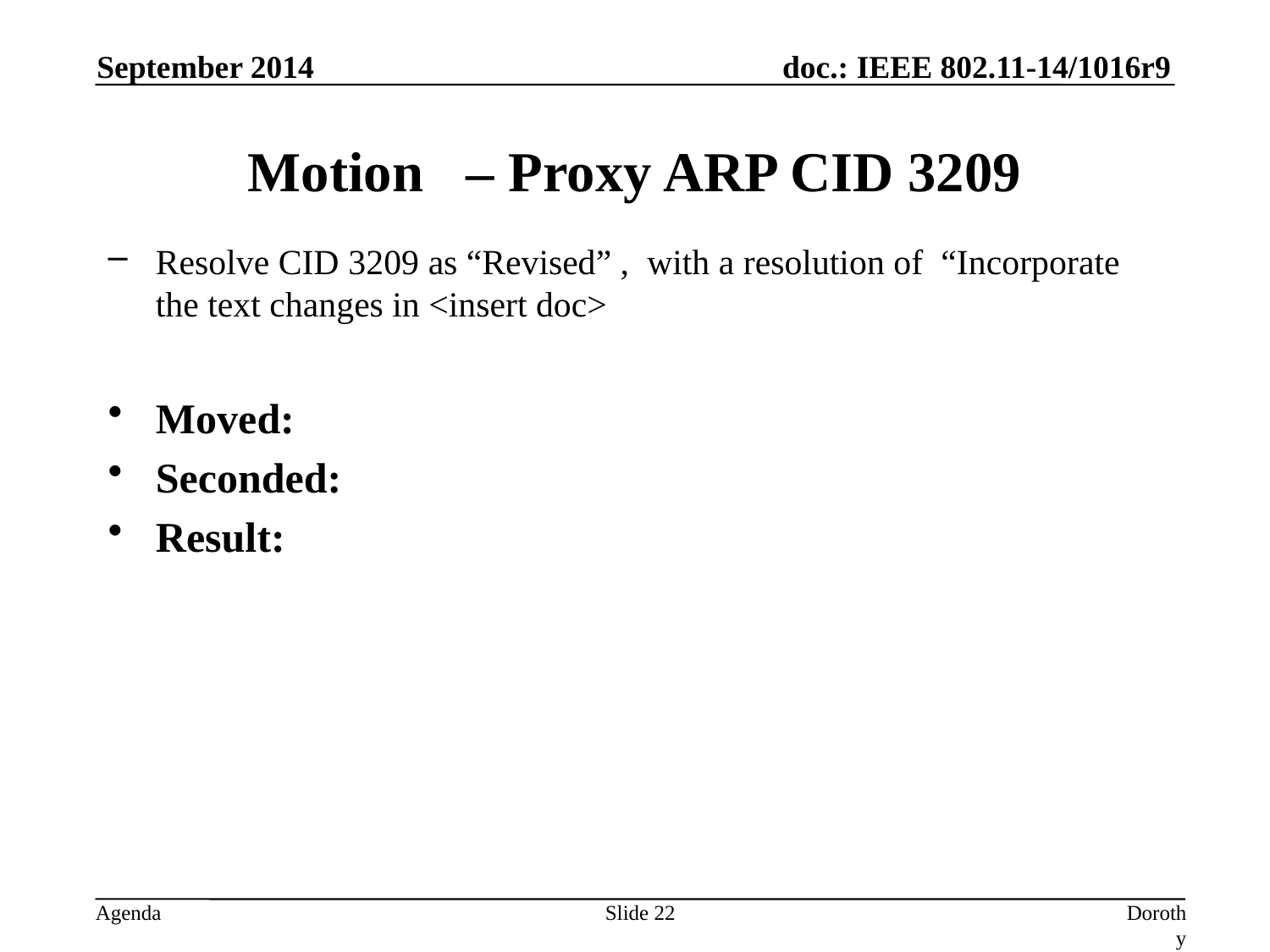

September 2014
# Motion   – Proxy ARP CID 3209
Resolve CID 3209 as “Revised” ,  with a resolution of  “Incorporate the text changes in <insert doc>

Moved:
Seconded:
Result:
Slide 22
Dorothy Stanley, Aruba Networks